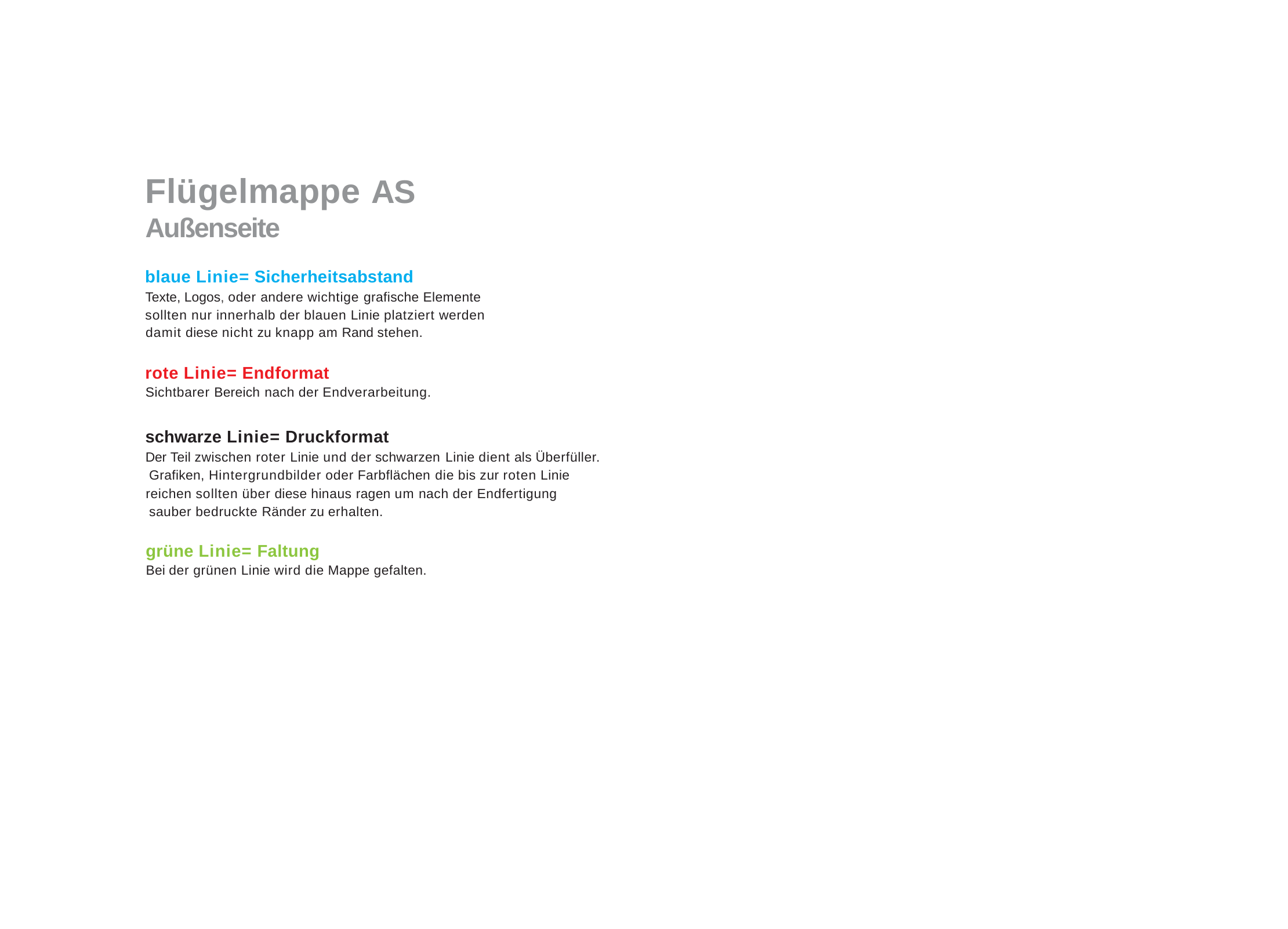

# Flügelmappe AS
Außenseite
blaue Linie= Sicherheitsabstand
Texte, Logos, oder andere wichtige grafische Elemente  sollten nur innerhalb der blauen Linie platziert werden
damit diese nicht zu knapp am Rand stehen.

rote Linie= Endformat
Sichtbarer Bereich nach der Endverarbeitung.

schwarze Linie= Druckformat
Der Teil zwischen roter Linie und der schwarzen Linie dient als Überfüller.  Grafiken, Hintergrundbilder oder Farbflächen die bis zur roten Linie
reichen sollten über diese hinaus ragen um nach der Endfertigung  sauber bedruckte Ränder zu erhalten.

grüne Linie= Faltung
Bei der grünen Linie wird die Mappe gefalten.